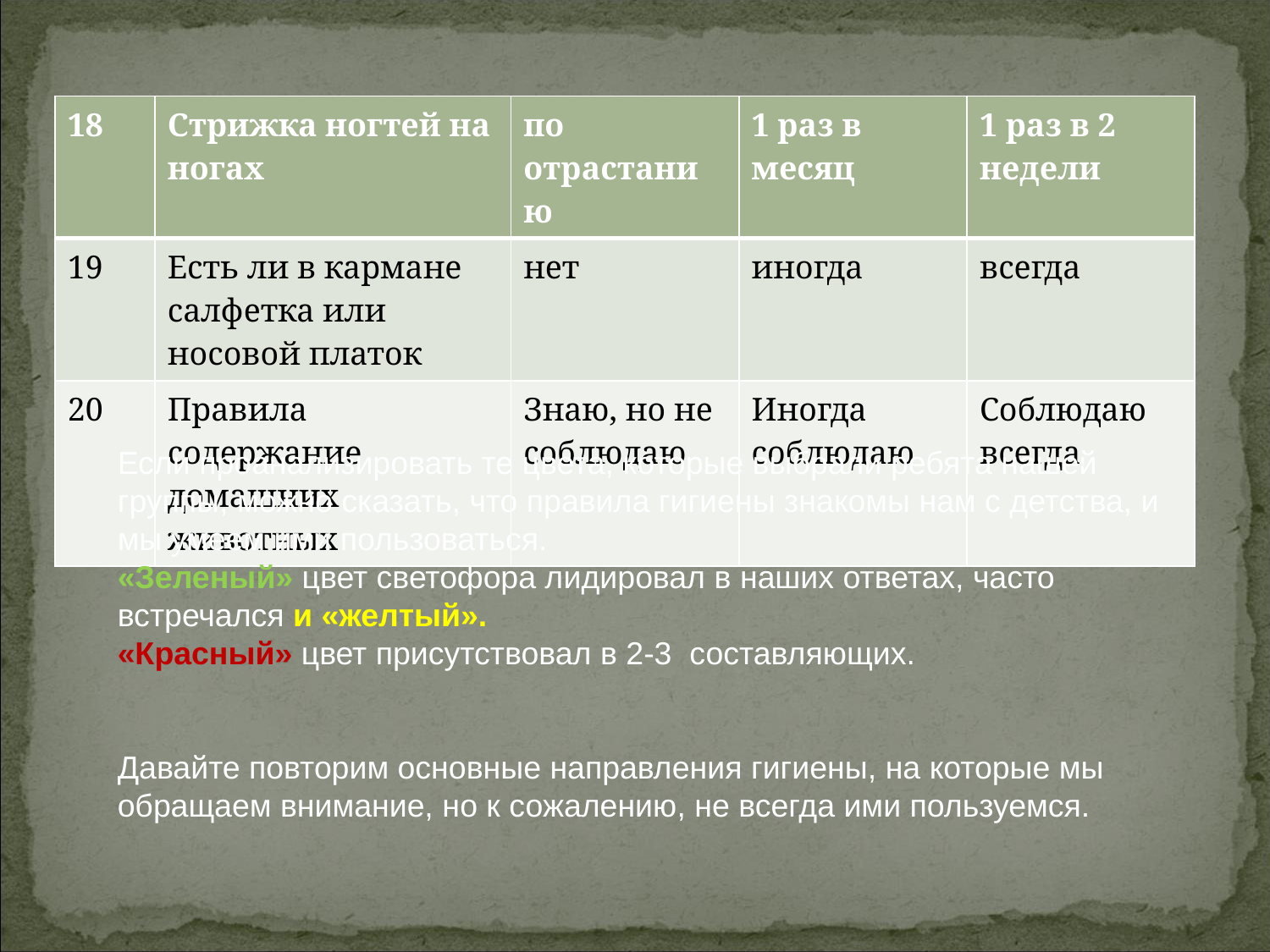

| 18 | Стрижка ногтей на ногах | по отрастанию | 1 раз в месяц | 1 раз в 2 недели |
| --- | --- | --- | --- | --- |
| 19 | Есть ли в кармане салфетка или носовой платок | нет | иногда | всегда |
| 20 | Правила содержание домашних животных | Знаю, но не соблюдаю | Иногда соблюдаю | Соблюдаю всегда |
Если проанализировать те цвета, которые выбрали ребята нашей группы, можно сказать, что правила гигиены знакомы нам с детства, и мы умеем ими пользоваться.
«Зеленый» цвет светофора лидировал в наших ответах, часто встречался и «желтый».
«Красный» цвет присутствовал в 2-3  составляющих.

Давайте повторим основные направления гигиены, на которые мы обращаем внимание, но к сожалению, не всегда ими пользуемся.